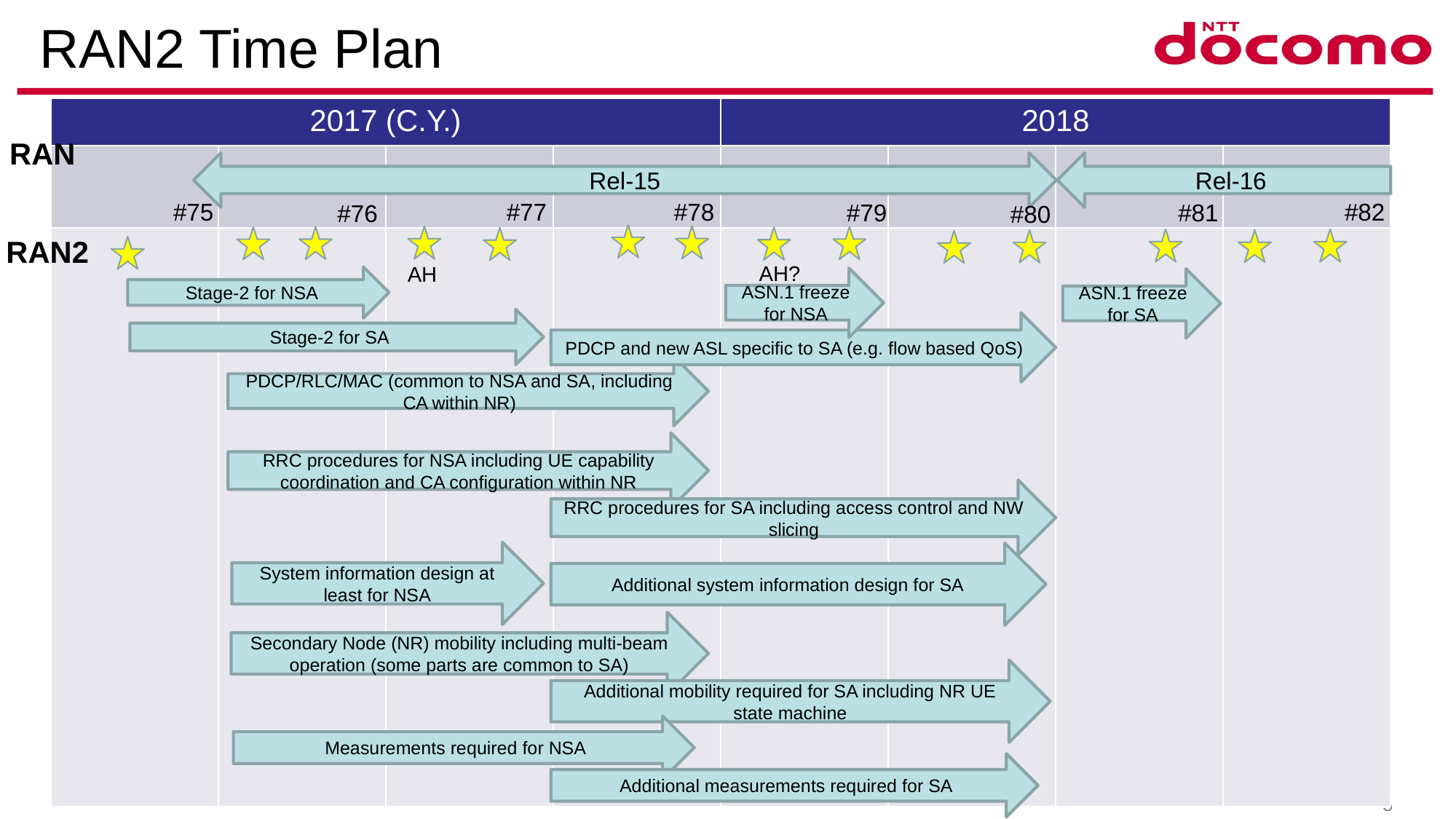

# RAN2 Time Plan
| 2017 (C.Y.) |  |  |  | 2018 |  |  |  |
| --- | --- | --- | --- | --- | --- | --- | --- |
|  |  |  |  |  |  |  |  |
|  |  |  |  |  |  |  |  |
RAN
Rel-15
Rel-16
#77
#82
#75
#78
#79
#81
#76
#80

RAN2

AH?
AH
Stage-2 for NSA
ASN.1 freeze for NSA
ASN.1 freeze for SA
Stage-2 for SA
PDCP and new ASL specific to SA (e.g. flow based QoS)
PDCP/RLC/MAC (common to NSA and SA, including CA within NR)
RRC procedures for NSA including UE capability coordination and CA configuration within NR
RRC procedures for SA including access control and NW slicing
System information design at least for NSA
Additional system information design for SA
Secondary Node (NR) mobility including multi-beam operation (some parts are common to SA)
Additional mobility required for SA including NR UE state machine
Measurements required for NSA
Additional measurements required for SA